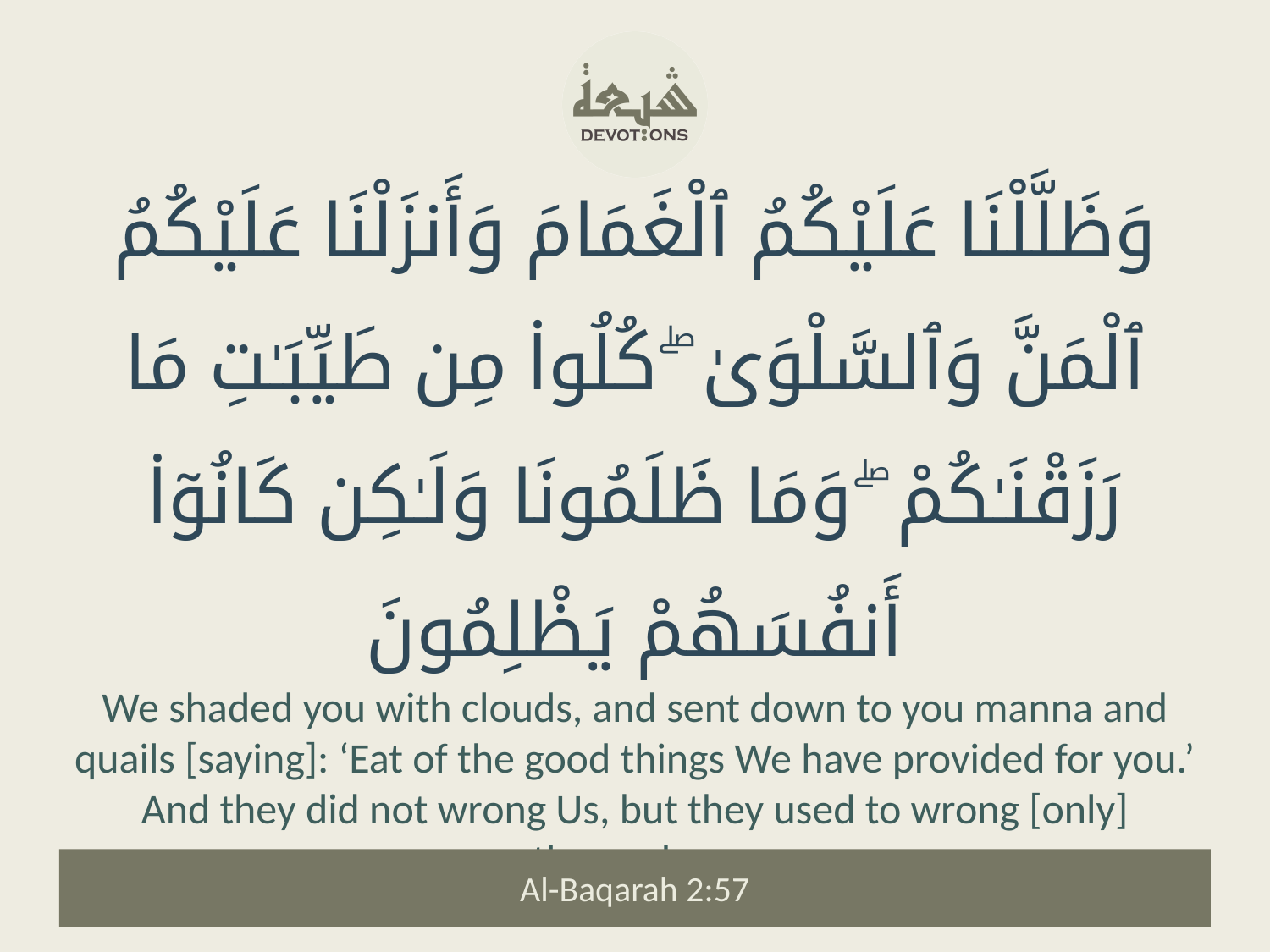

وَظَلَّلْنَا عَلَيْكُمُ ٱلْغَمَامَ وَأَنزَلْنَا عَلَيْكُمُ ٱلْمَنَّ وَٱلسَّلْوَىٰ ۖ كُلُوا۟ مِن طَيِّبَـٰتِ مَا رَزَقْنَـٰكُمْ ۖ وَمَا ظَلَمُونَا وَلَـٰكِن كَانُوٓا۟ أَنفُسَهُمْ يَظْلِمُونَ
We shaded you with clouds, and sent down to you manna and quails [saying]: ‘Eat of the good things We have provided for you.’ And they did not wrong Us, but they used to wrong [only] themselves.
Al-Baqarah 2:57